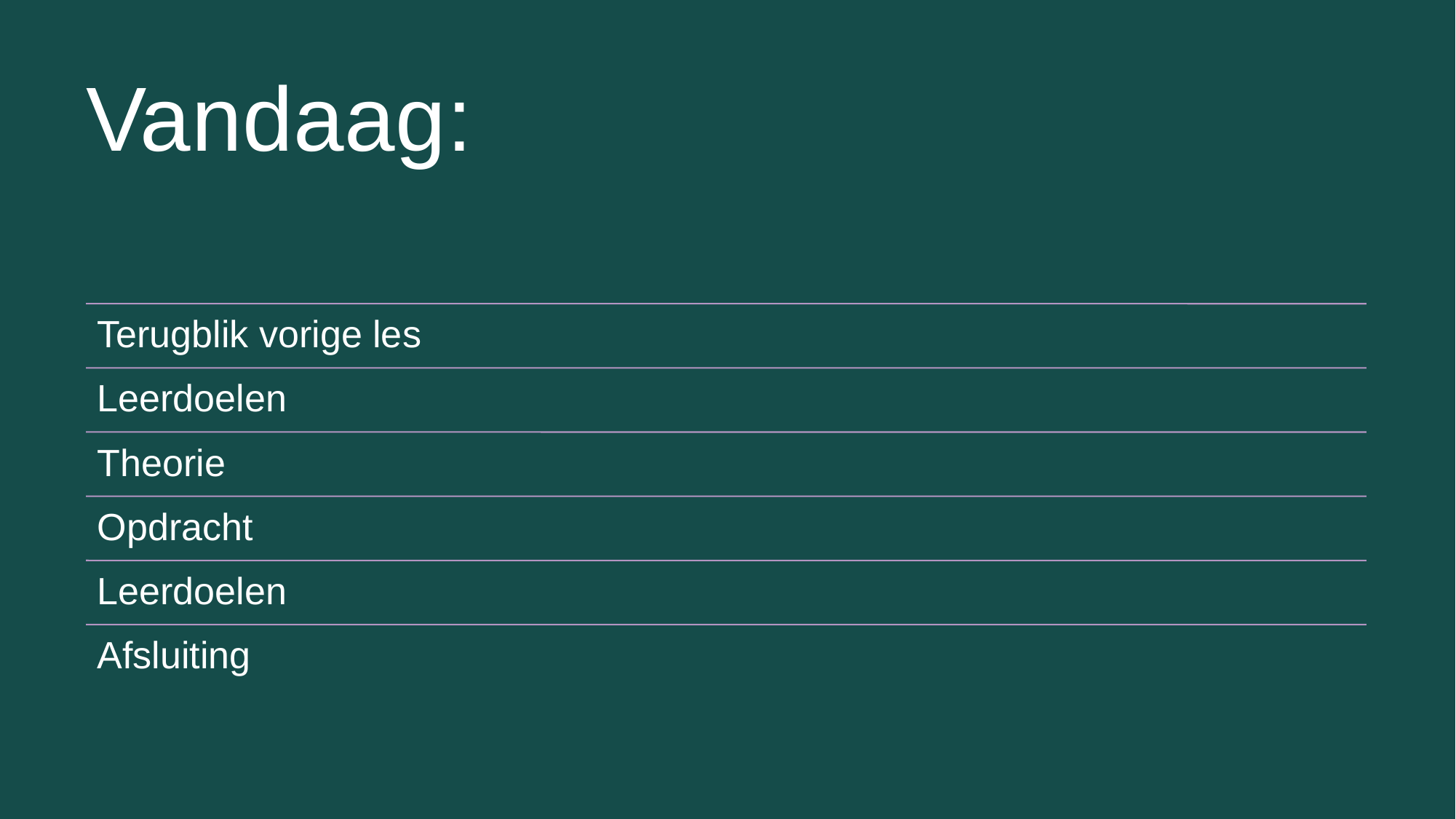

# Vandaag:
Terugblik vorige les
Leerdoelen
Theorie
Opdracht
Leerdoelen
Afsluiting